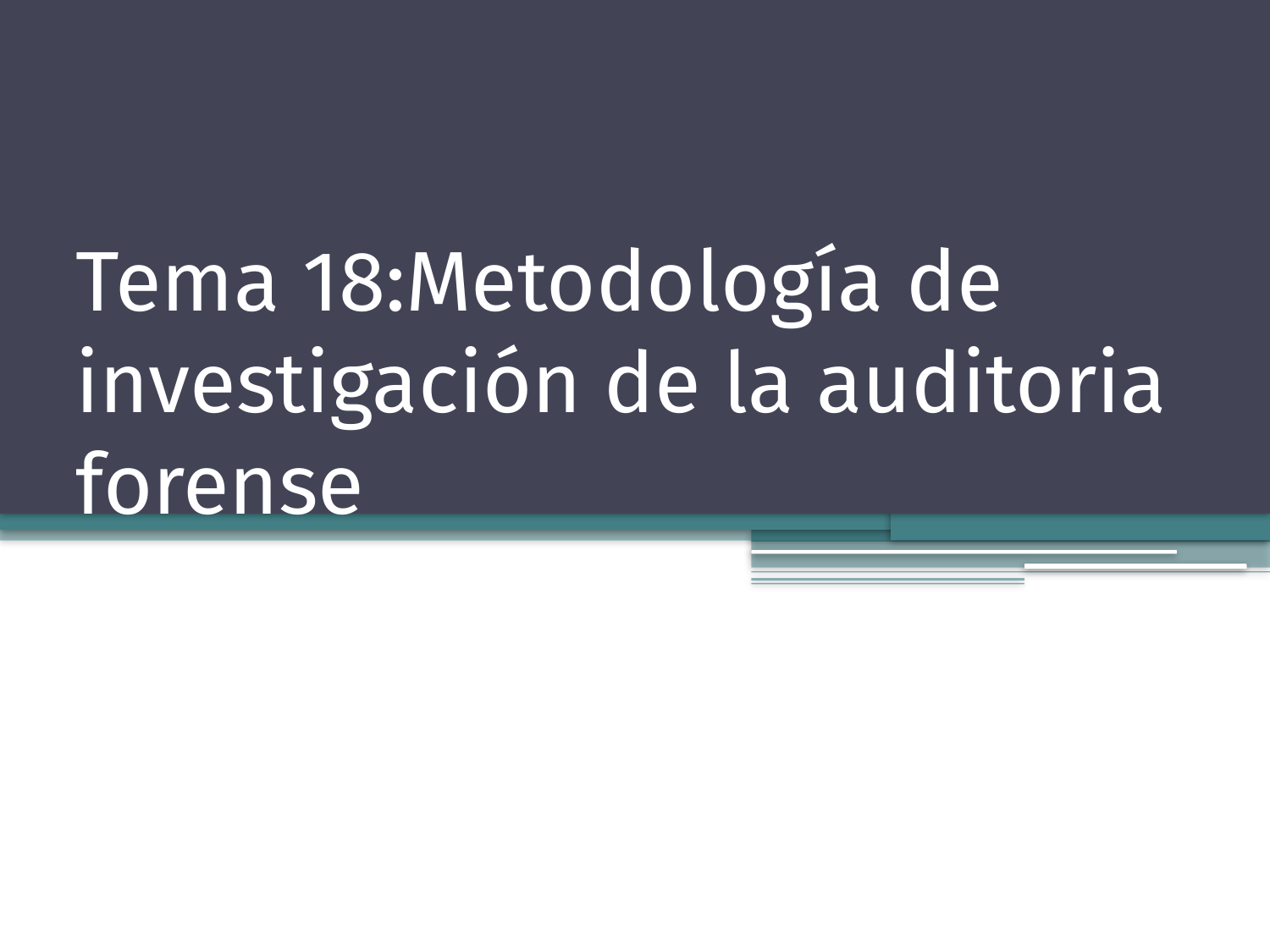

# Tema 18:Metodología de investigación de la auditoria forense